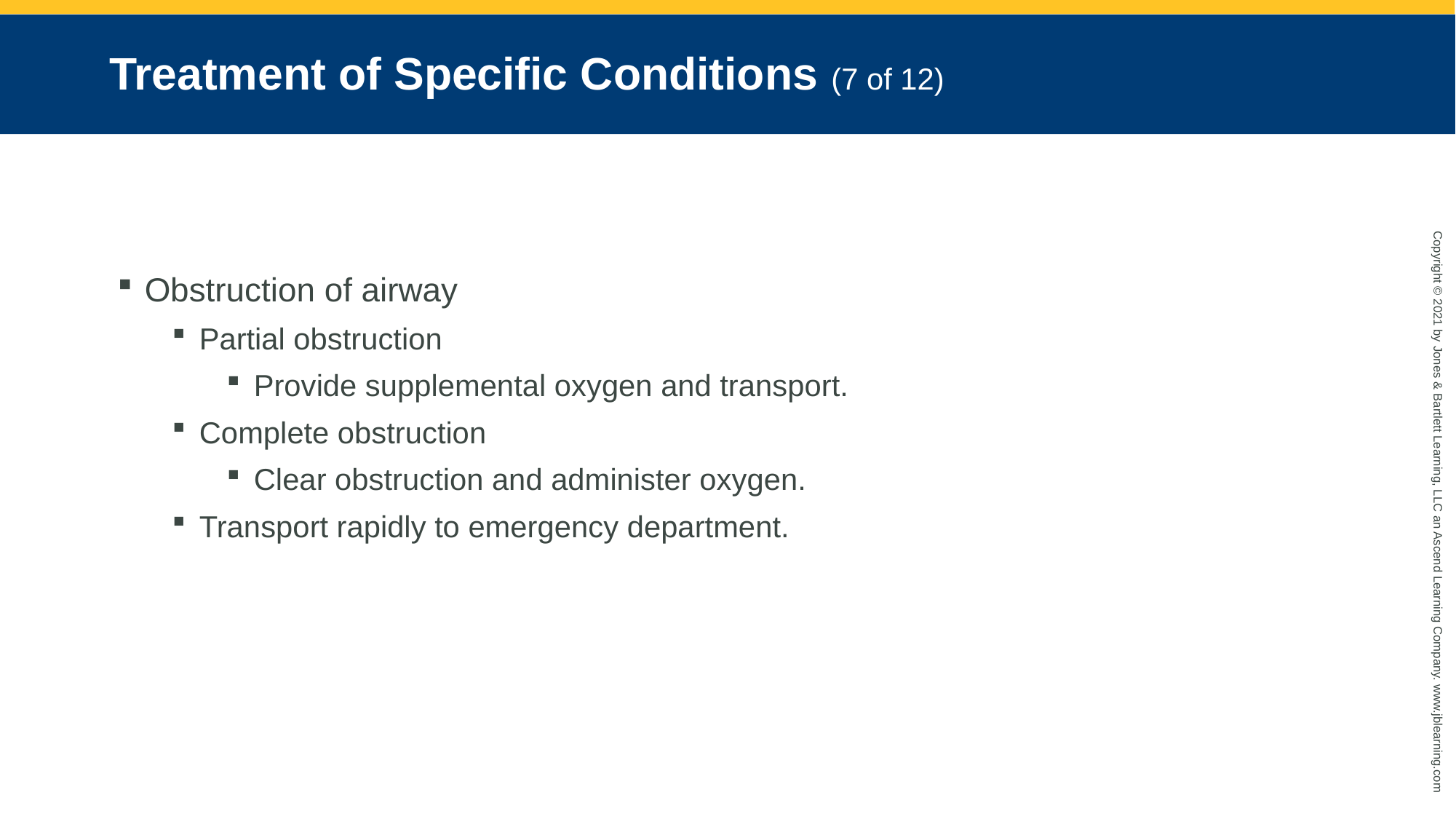

# Treatment of Specific Conditions (7 of 12)
Obstruction of airway
Partial obstruction
Provide supplemental oxygen and transport.
Complete obstruction
Clear obstruction and administer oxygen.
Transport rapidly to emergency department.